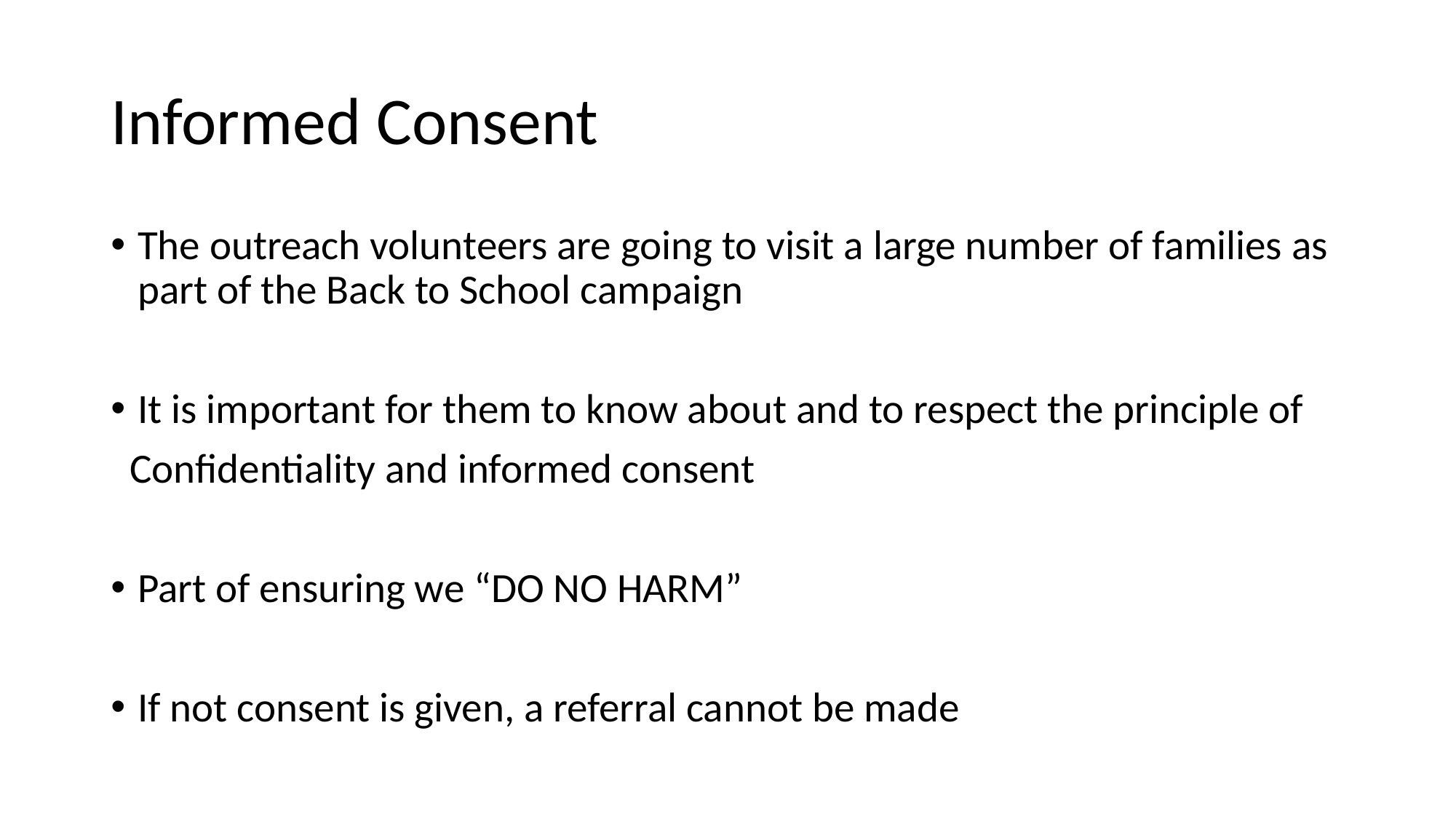

# Informed Consent
The outreach volunteers are going to visit a large number of families as part of the Back to School campaign

It is important for them to know about and to respect the principle of
  Confidentiality and informed consent

Part of ensuring we “DO NO HARM”

If not consent is given, a referral cannot be made